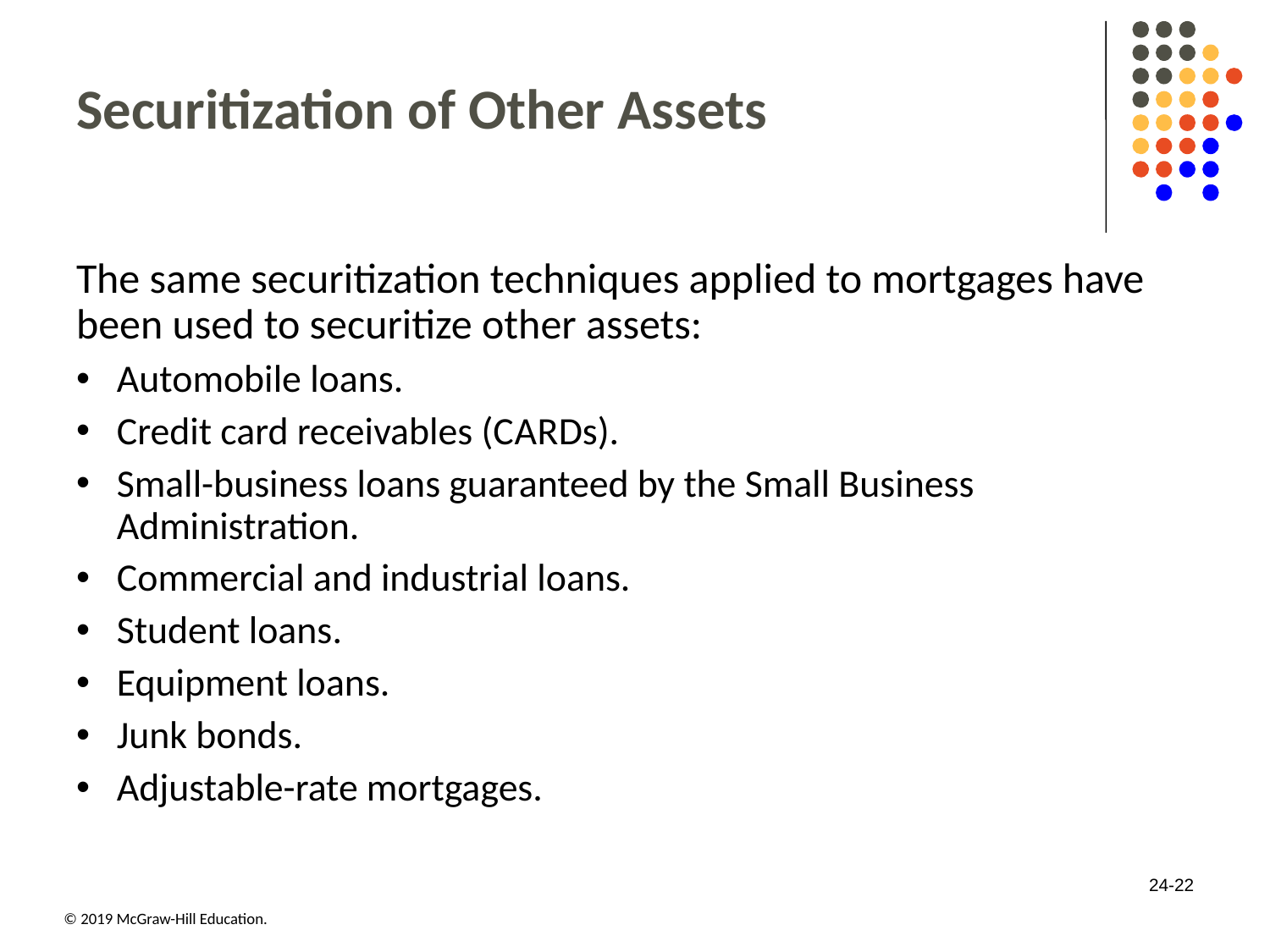

# Securitization of Other Assets
The same securitization techniques applied to mortgages have been used to securitize other assets:
Automobile loans.
Credit card receivables (C A R Ds).
Small-business loans guaranteed by the Small Business Administration.
Commercial and industrial loans.
Student loans.
Equipment loans.
Junk bonds.
Adjustable-rate mortgages.
24-22